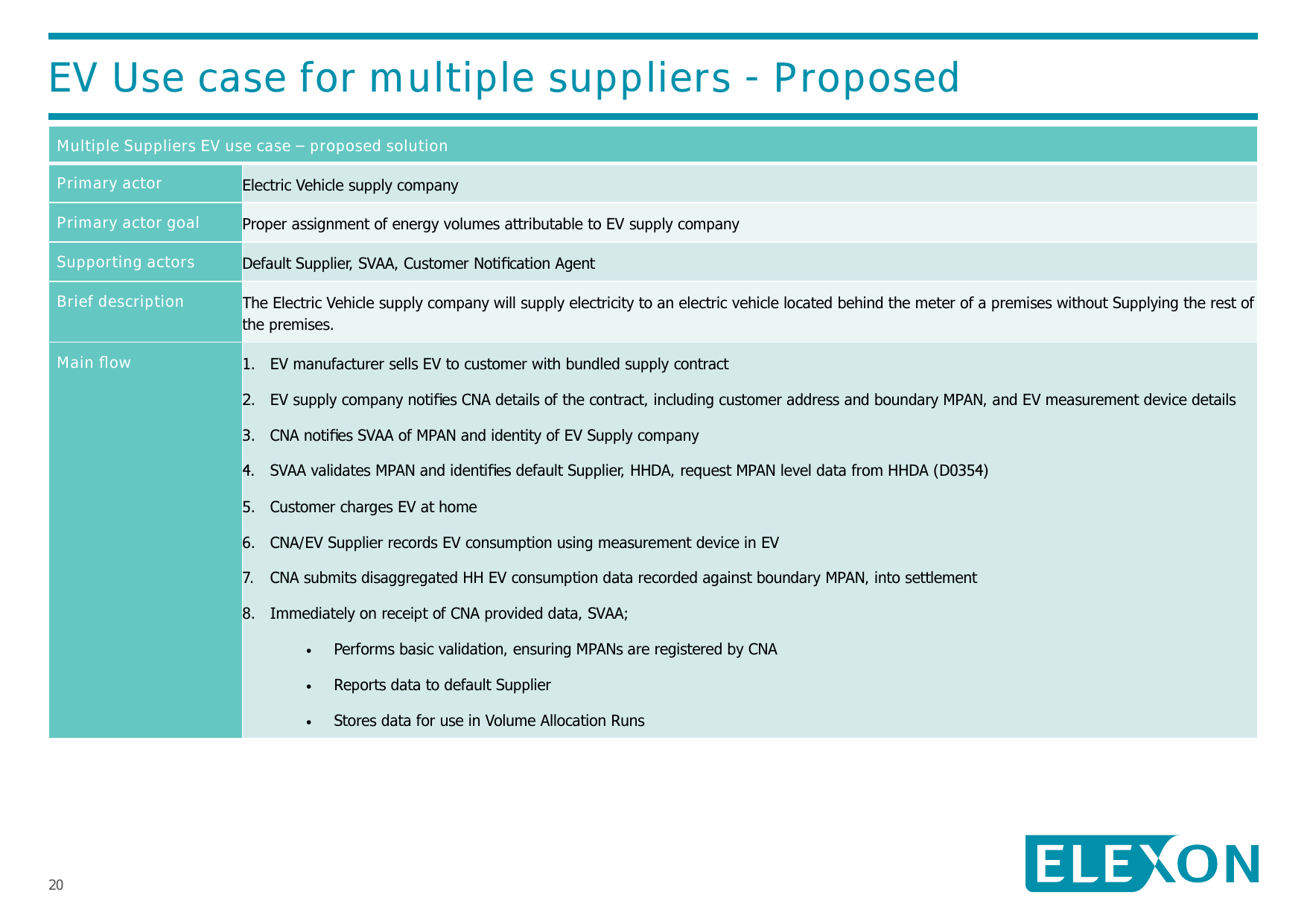

# EV Use case for multiple suppliers - Proposed
| Multiple Suppliers EV use case – proposed solution |  |
| --- | --- |
| Primary actor | Electric Vehicle supply company |
| Primary actor goal | Proper assignment of energy volumes attributable to EV supply company |
| Supporting actors | Default Supplier, SVAA, Customer Notification Agent |
| Brief description | The Electric Vehicle supply company will supply electricity to an electric vehicle located behind the meter of a premises without Supplying the rest of the premises. |
| Main flow | EV manufacturer sells EV to customer with bundled supply contract EV supply company notifies CNA details of the contract, including customer address and boundary MPAN, and EV measurement device details CNA notifies SVAA of MPAN and identity of EV Supply company SVAA validates MPAN and identifies default Supplier, HHDA, request MPAN level data from HHDA (D0354) Customer charges EV at home CNA/EV Supplier records EV consumption using measurement device in EV CNA submits disaggregated HH EV consumption data recorded against boundary MPAN, into settlement Immediately on receipt of CNA provided data, SVAA; Performs basic validation, ensuring MPANs are registered by CNA Reports data to default Supplier Stores data for use in Volume Allocation Runs |

20